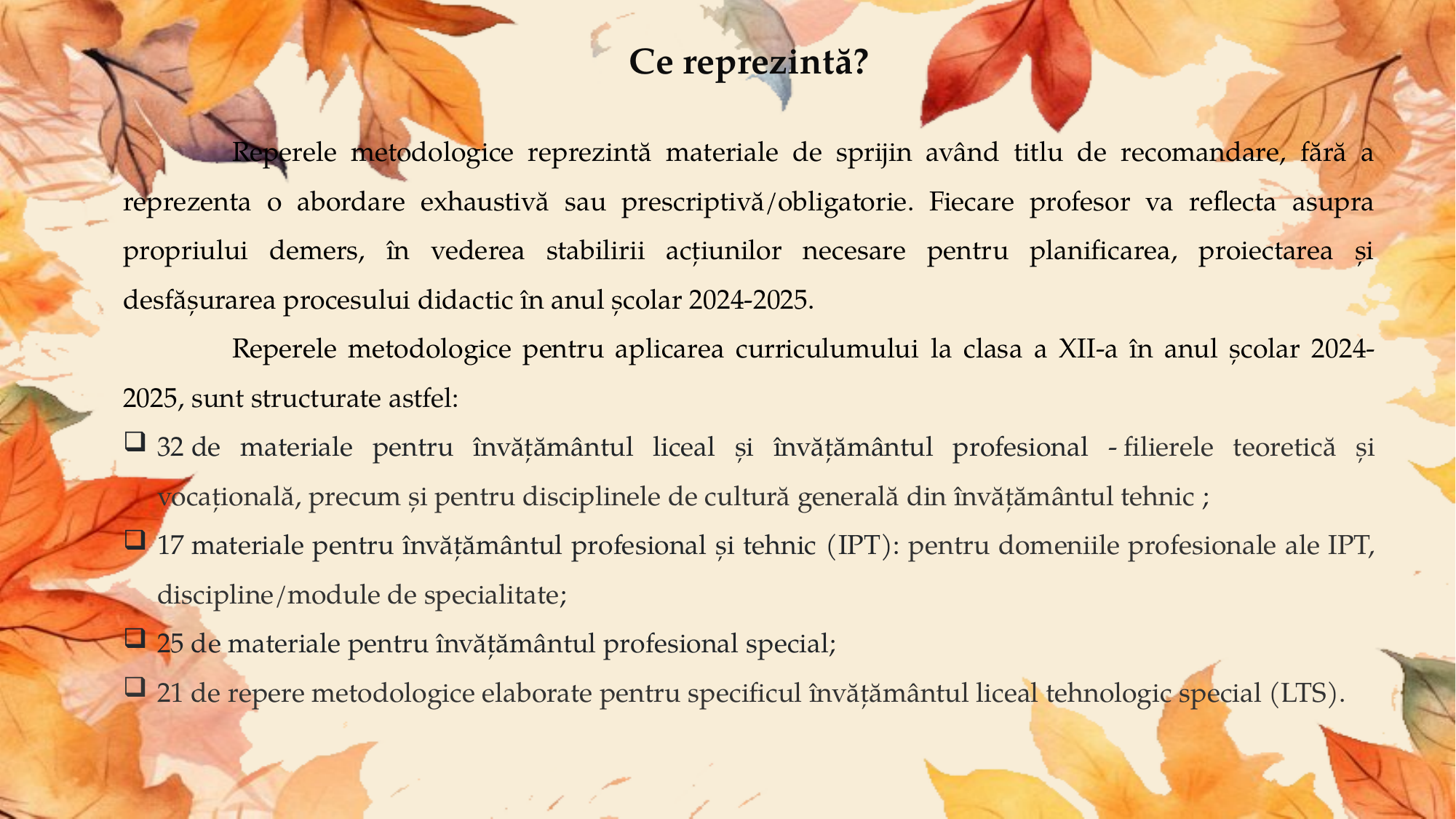

Ce reprezintă?

	Reperele metodologice reprezintă materiale de sprijin având titlu de recomandare, fără a reprezenta o abordare exhaustivă sau prescriptivă/obligatorie. Fiecare profesor va reflecta asupra propriului demers, în vederea stabilirii acțiunilor necesare pentru planificarea, proiectarea și desfășurarea procesului didactic în anul școlar 2024-2025.
	Reperele metodologice pentru aplicarea curriculumului la clasa a XII-a în anul școlar 2024-2025, sunt structurate astfel:
32 de materiale pentru învățământul liceal și învățământul profesional - filierele teoretică și vocațională, precum și pentru disciplinele de cultură generală din învățământul tehnic ;
17 materiale pentru învățământul profesional și tehnic (IPT): pentru domeniile profesionale ale IPT, discipline/module de specialitate;
25 de materiale pentru învățământul profesional special;
21 de repere metodologice elaborate pentru specificul învățământul liceal tehnologic special (LTS).